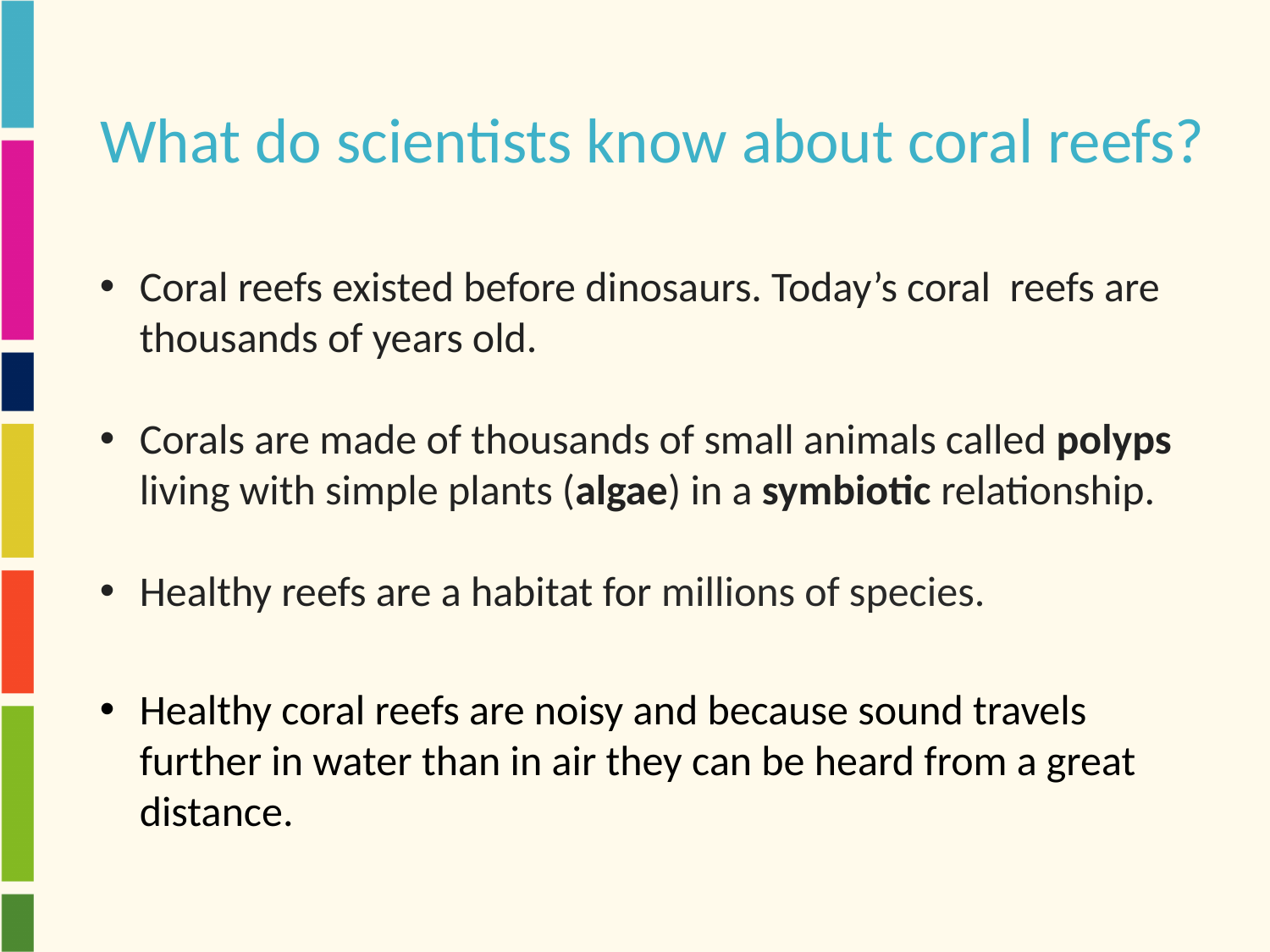

# What do scientists know about coral reefs?

Coral reefs existed before dinosaurs. Today’s coral  reefs are thousands of years old.

Corals are made of thousands of small animals called polyps living with simple plants (algae) in a symbiotic relationship.

Healthy reefs are a habitat for millions of species.

Healthy coral reefs are noisy and because sound travels further in water than in air they can be heard from a great distance.